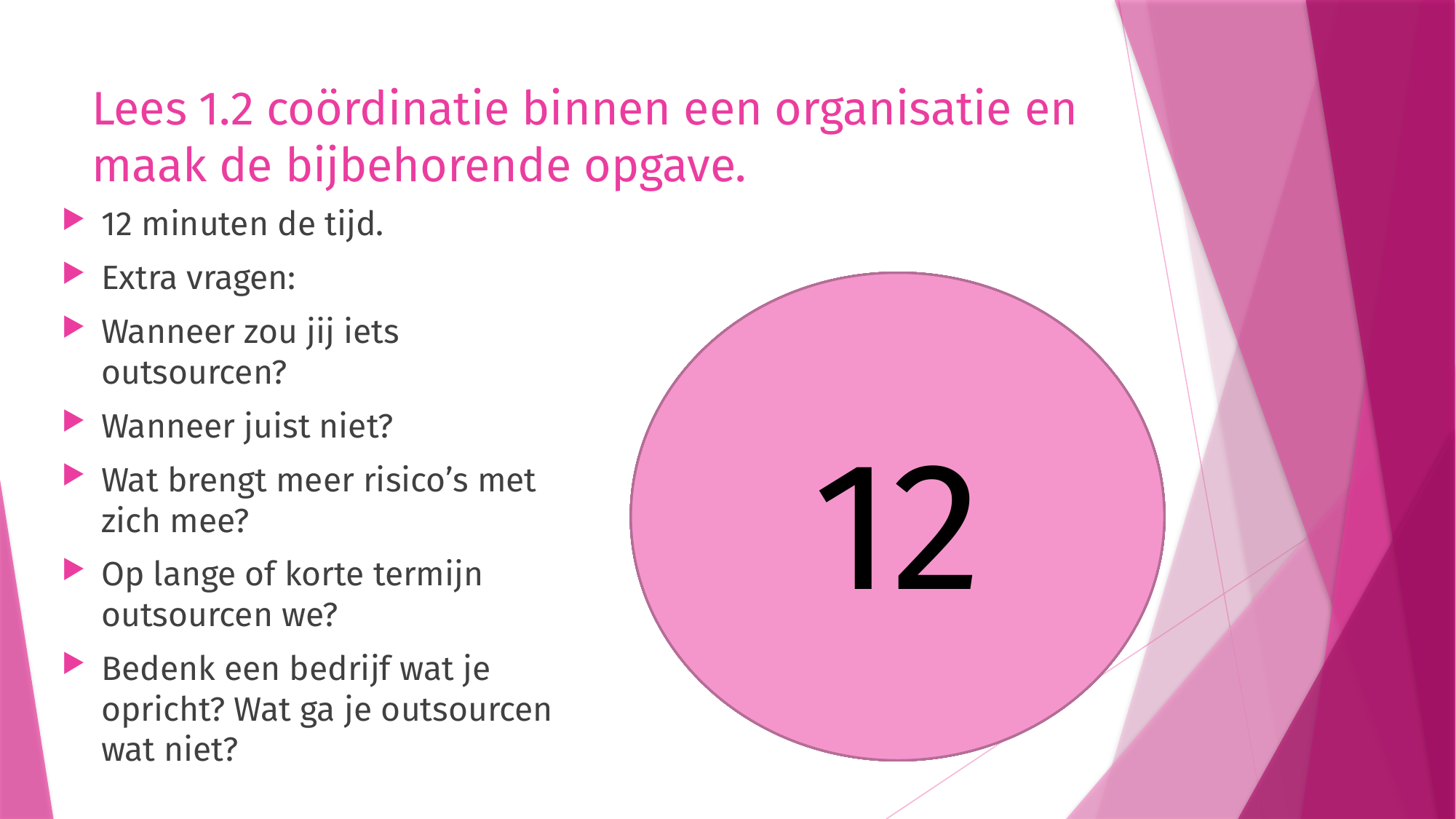

# Lees 1.2 coördinatie binnen een organisatie en maak de bijbehorende opgave.
12 minuten de tijd.
Extra vragen:
Wanneer zou jij iets outsourcen?
Wanneer juist niet?
Wat brengt meer risico’s met zich mee?
Op lange of korte termijn outsourcen we?
Bedenk een bedrijf wat je opricht? Wat ga je outsourcen wat niet?
12
11
10
8
9
5
6
7
4
3
1
2